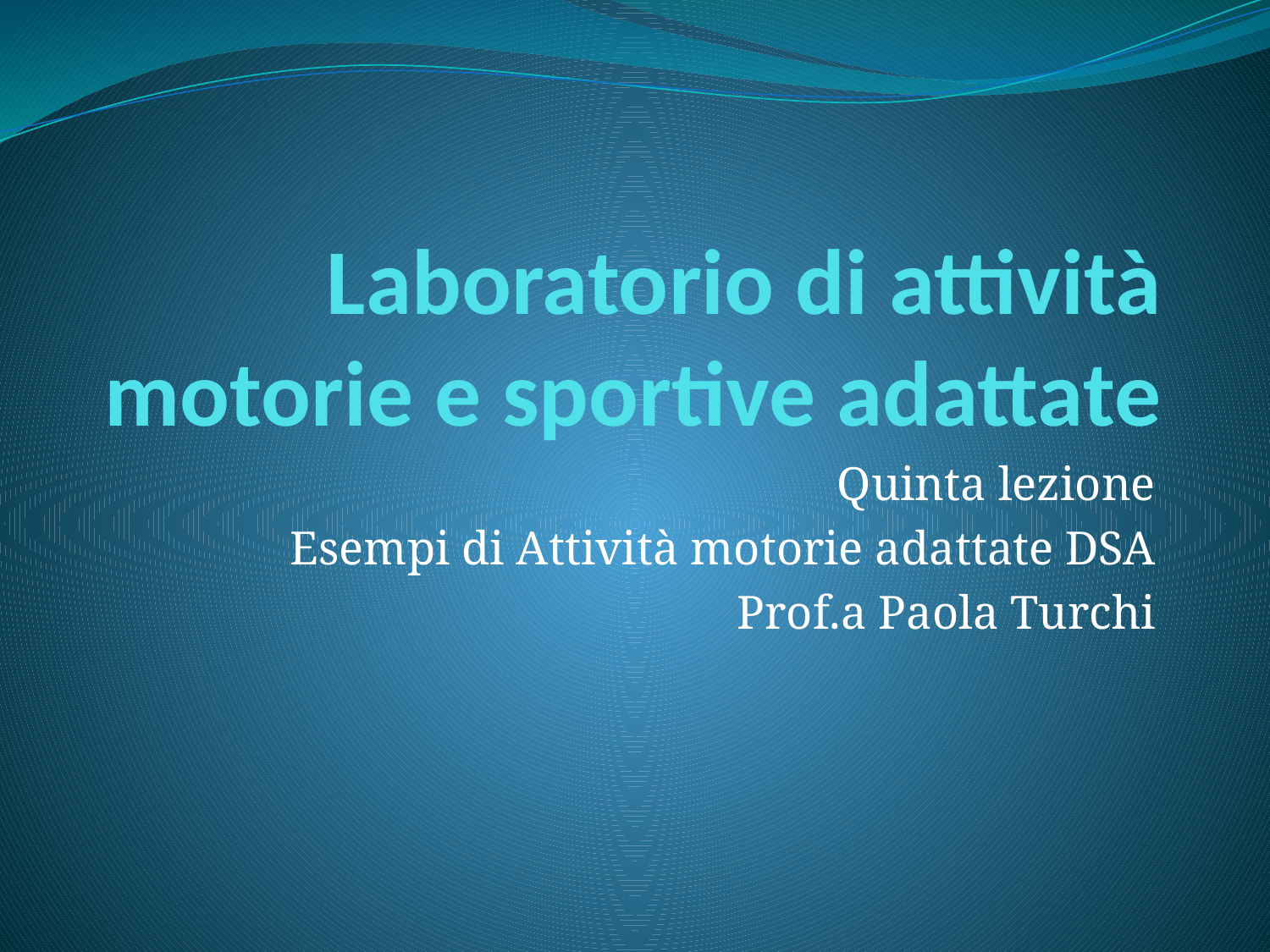

# Laboratorio di attività motorie e sportive adattate
Quinta lezione
Esempi di Attività motorie adattate DSA
Prof.a Paola Turchi